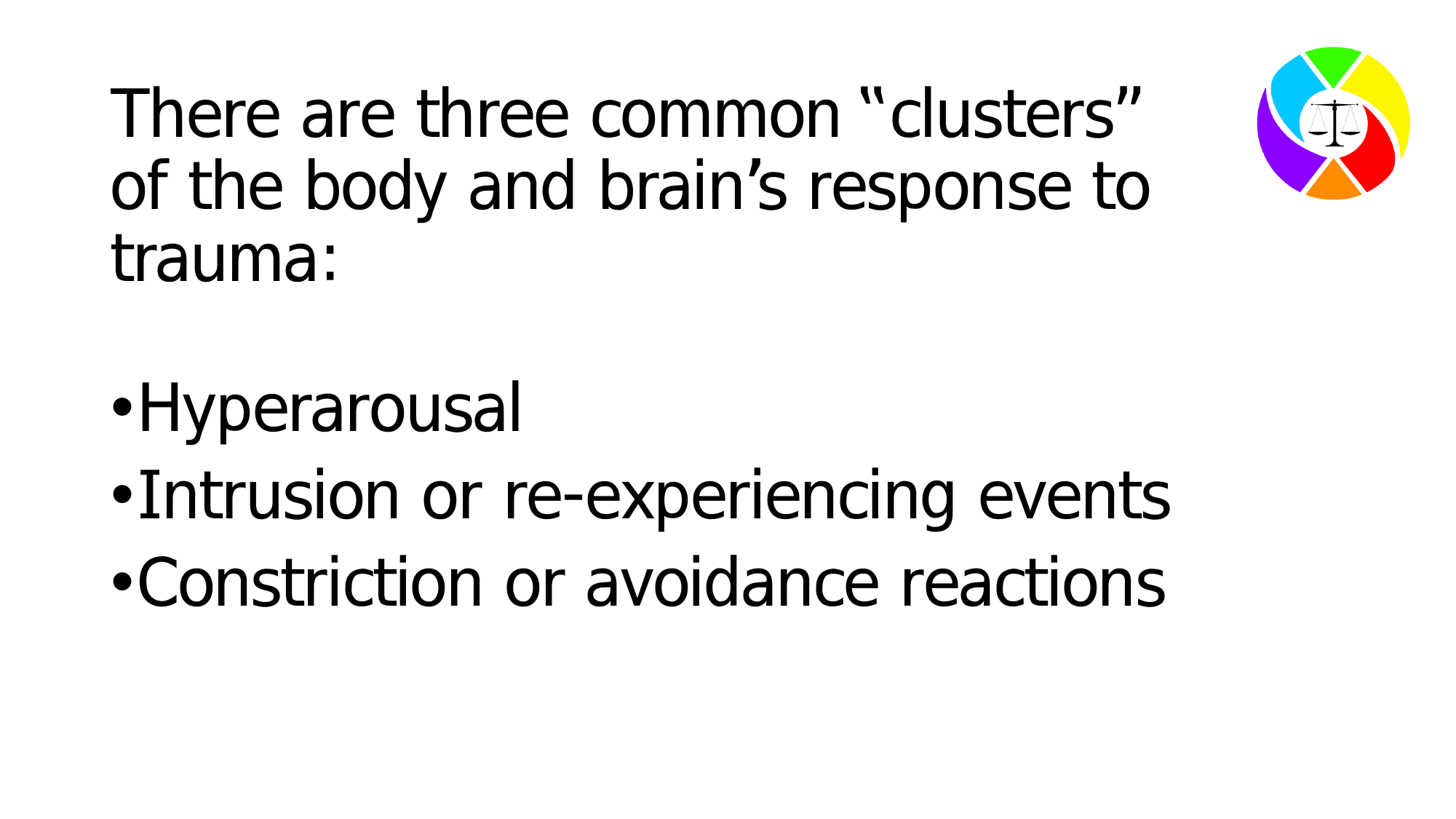

# There are three common “clusters” of the body and brain’s response to trauma:
Hyperarousal
Intrusion or re-experiencing events
Constriction or avoidance reactions